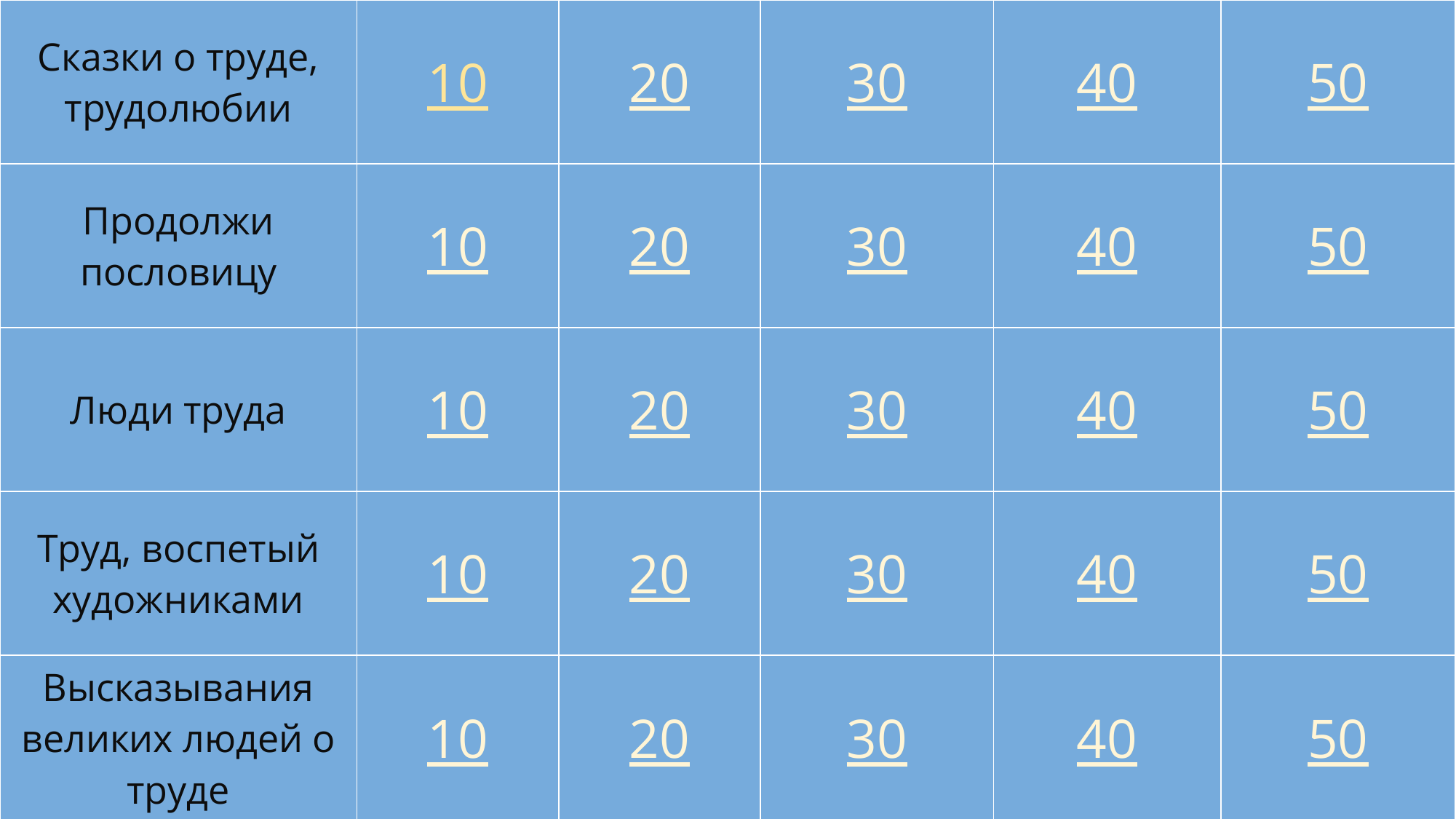

| Сказки о труде, трудолюбии | 10 | 20 | 30 | 40 | 50 |
| --- | --- | --- | --- | --- | --- |
| Продолжи пословицу | 10 | 20 | 30 | 40 | 50 |
| Люди труда | 10 | 20 | 30 | 40 | 50 |
| Труд, воспетый художниками | 10 | 20 | 30 | 40 | 50 |
| Высказывания великих людей о труде | 10 | 20 | 30 | 40 | 50 |
| История | Философия | Экономика | Психология | Иностранный язык |
| --- | --- | --- | --- | --- |
| 200 | 200 | 200 | 200 | 200 |
| 400 | 400 | 400 | 400 | 400 |
| 600 | 600 | 600 | 600 | 600 |
| 800 | 800 | 800 | 800 | 800 |